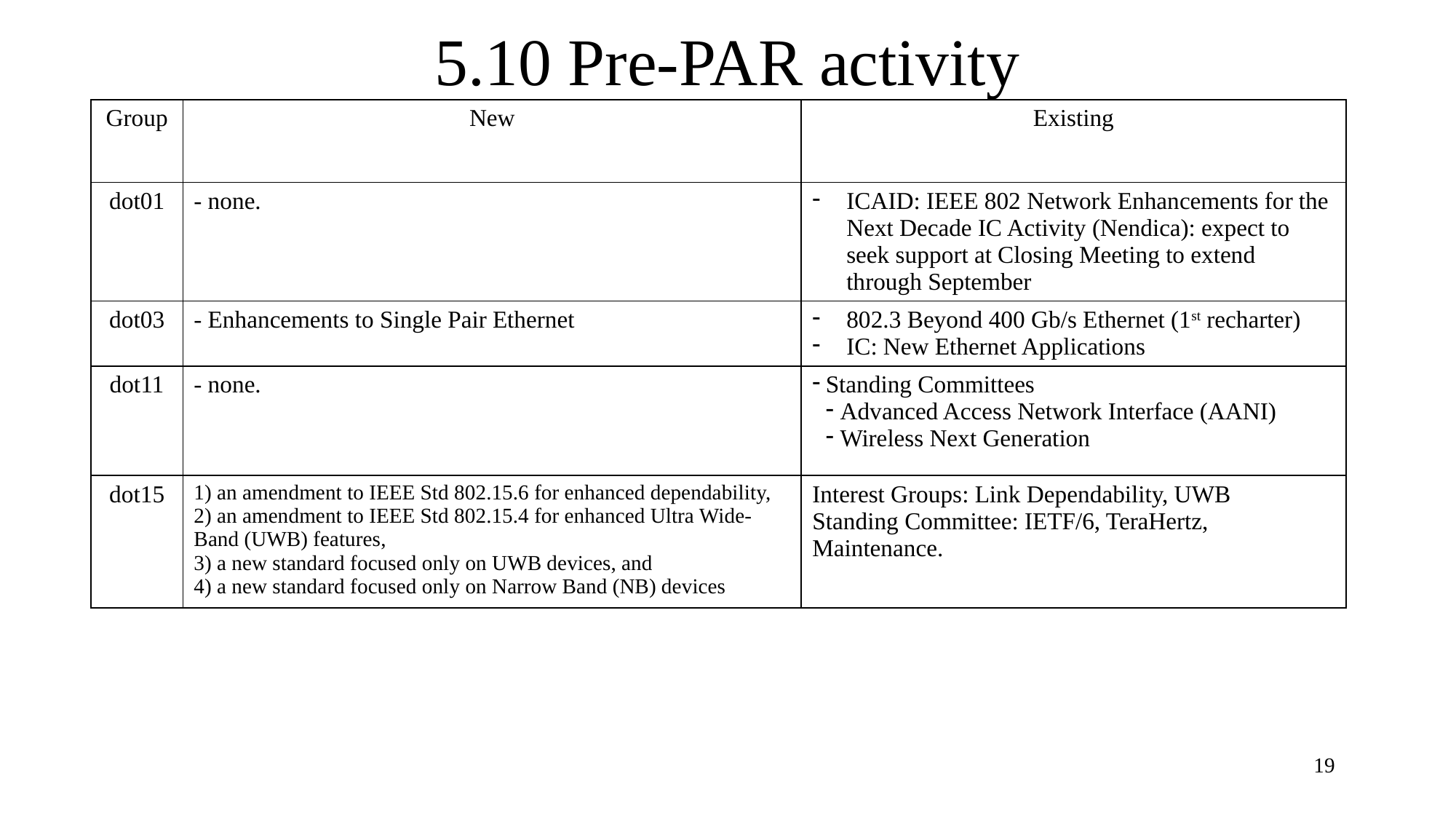

# 5.10 Pre-PAR activity
| Group | New | Existing |
| --- | --- | --- |
| dot01 | - none. | ICAID: IEEE 802 Network Enhancements for the Next Decade IC Activity (Nendica): expect to seek support at Closing Meeting to extend through September |
| dot03 | - Enhancements to Single Pair Ethernet | 802.3 Beyond 400 Gb/s Ethernet (1st recharter) IC: New Ethernet Applications |
| dot11 | - none. | Standing Committees Advanced Access Network Interface (AANI) Wireless Next Generation |
| dot15 | 1) an amendment to IEEE Std 802.15.6 for enhanced dependability,  2) an amendment to IEEE Std 802.15.4 for enhanced Ultra Wide-Band (UWB) features,  3) a new standard focused only on UWB devices, and  4) a new standard focused only on Narrow Band (NB) devices | Interest Groups: Link Dependability, UWB Standing Committee: IETF/6, TeraHertz, Maintenance. |
19